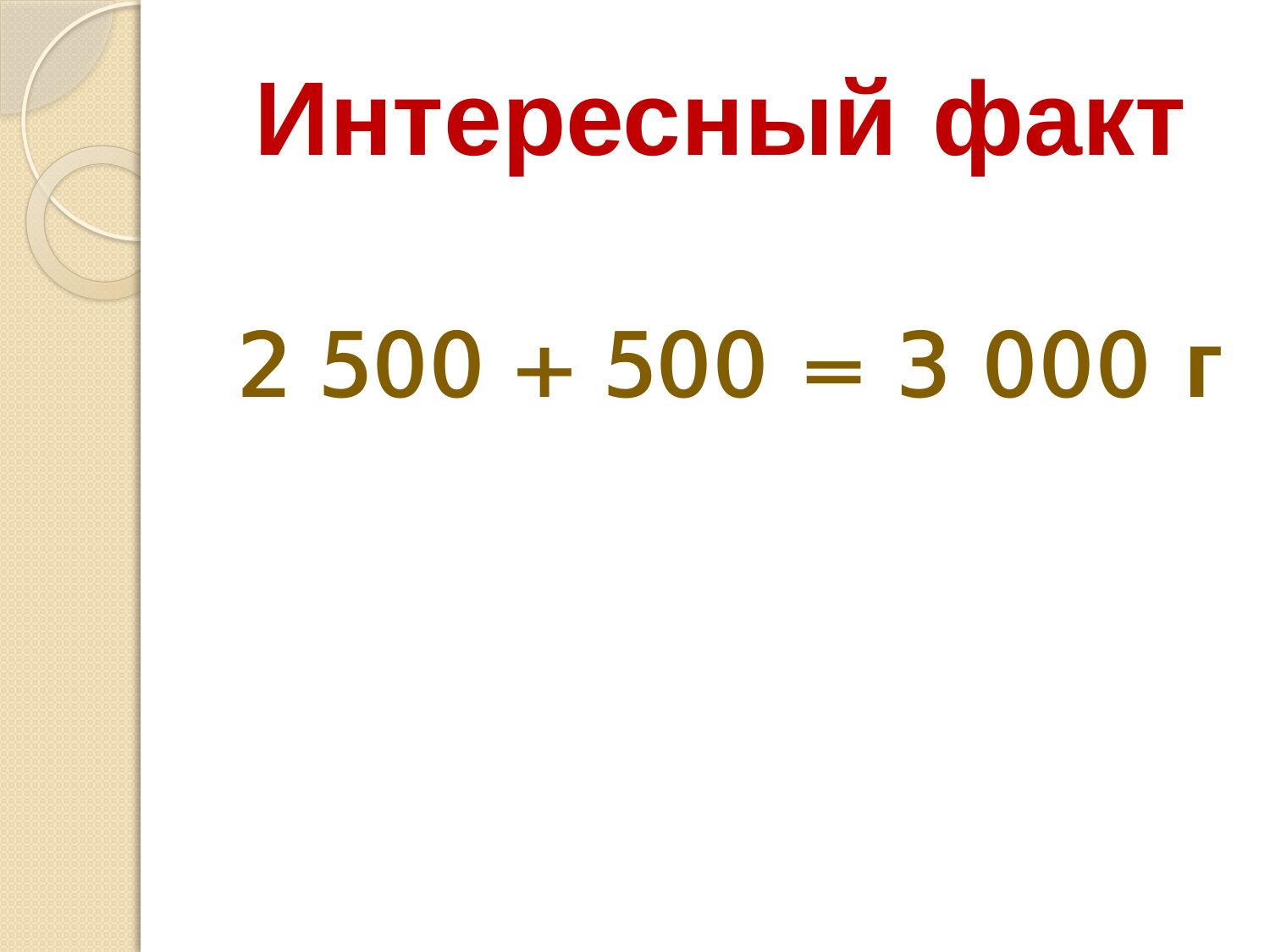

# Интересный факт 2 500 + 500 = 3 000 г